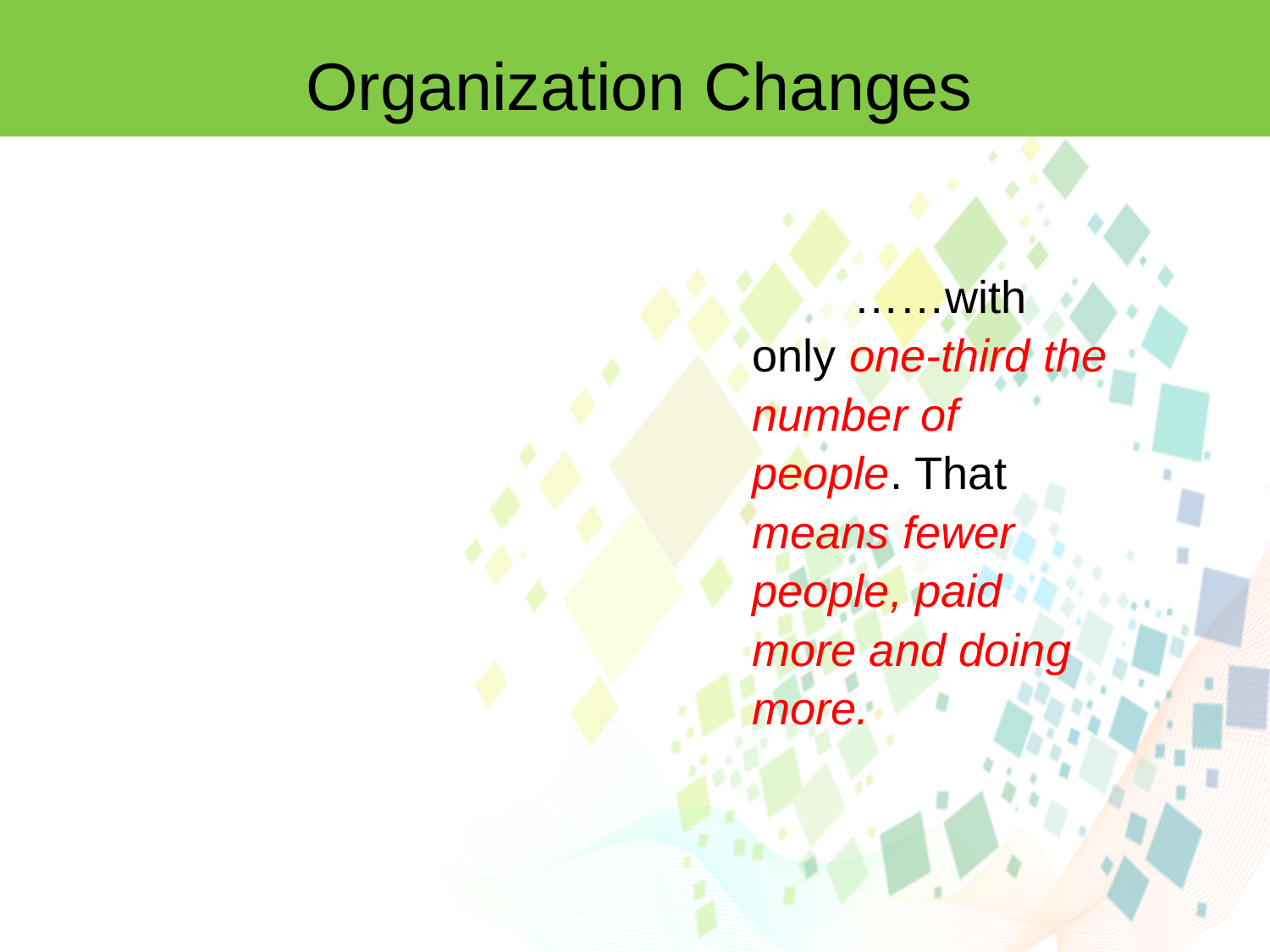

Organization Changes
        ……with only one-third the number of people. That means fewer people, paid more and doing more.